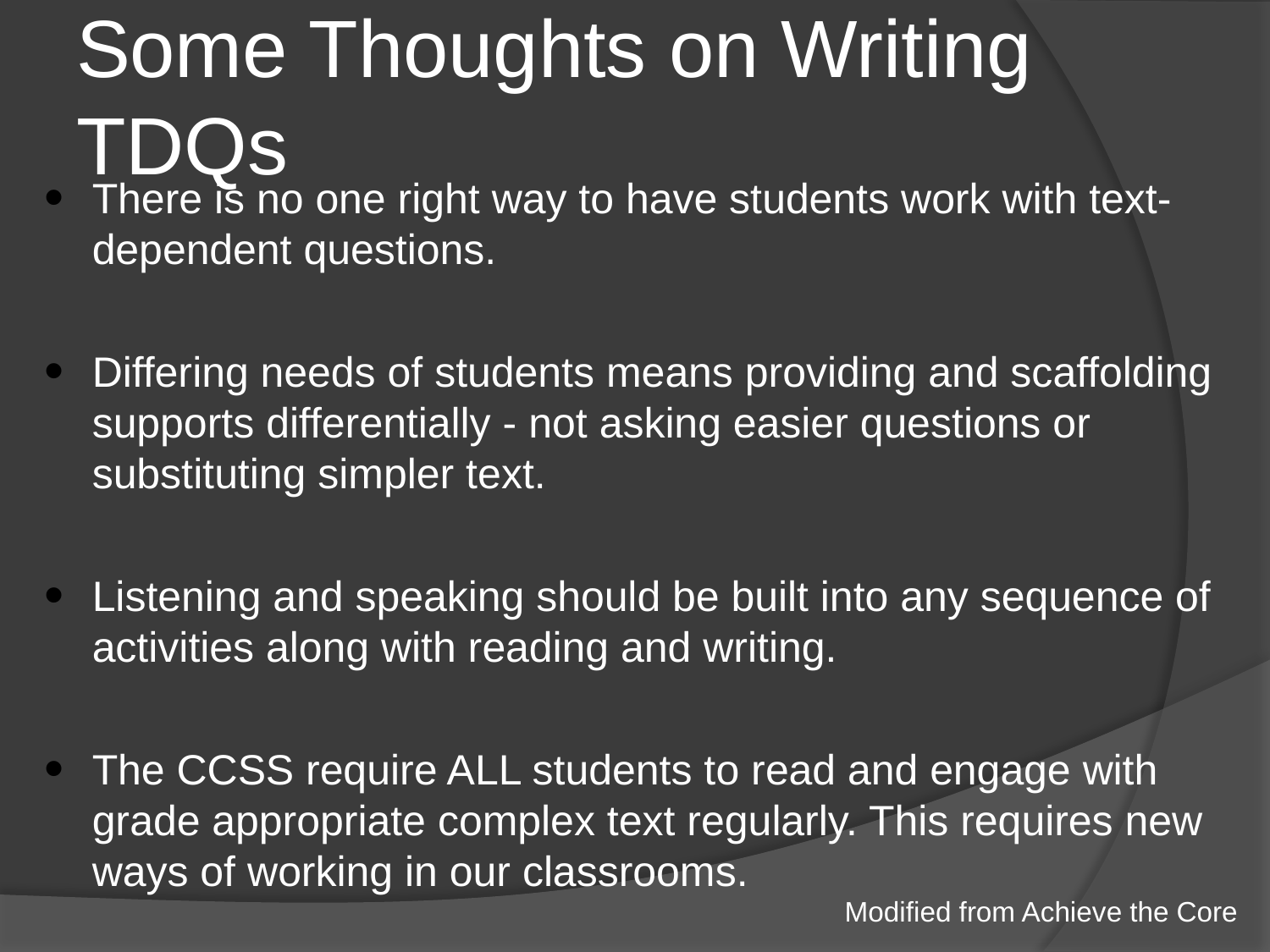

# Some Thoughts on Writing TDQs
There is no one right way to have students work with text- dependent questions.

Differing needs of students means providing and scaffolding supports differentially - not asking easier questions or substituting simpler text.

Listening and speaking should be built into any sequence of activities along with reading and writing.

The CCSS require ALL students to read and engage with grade appropriate complex text regularly. This requires new ways of working in our classrooms.
Modified from Achieve the Core